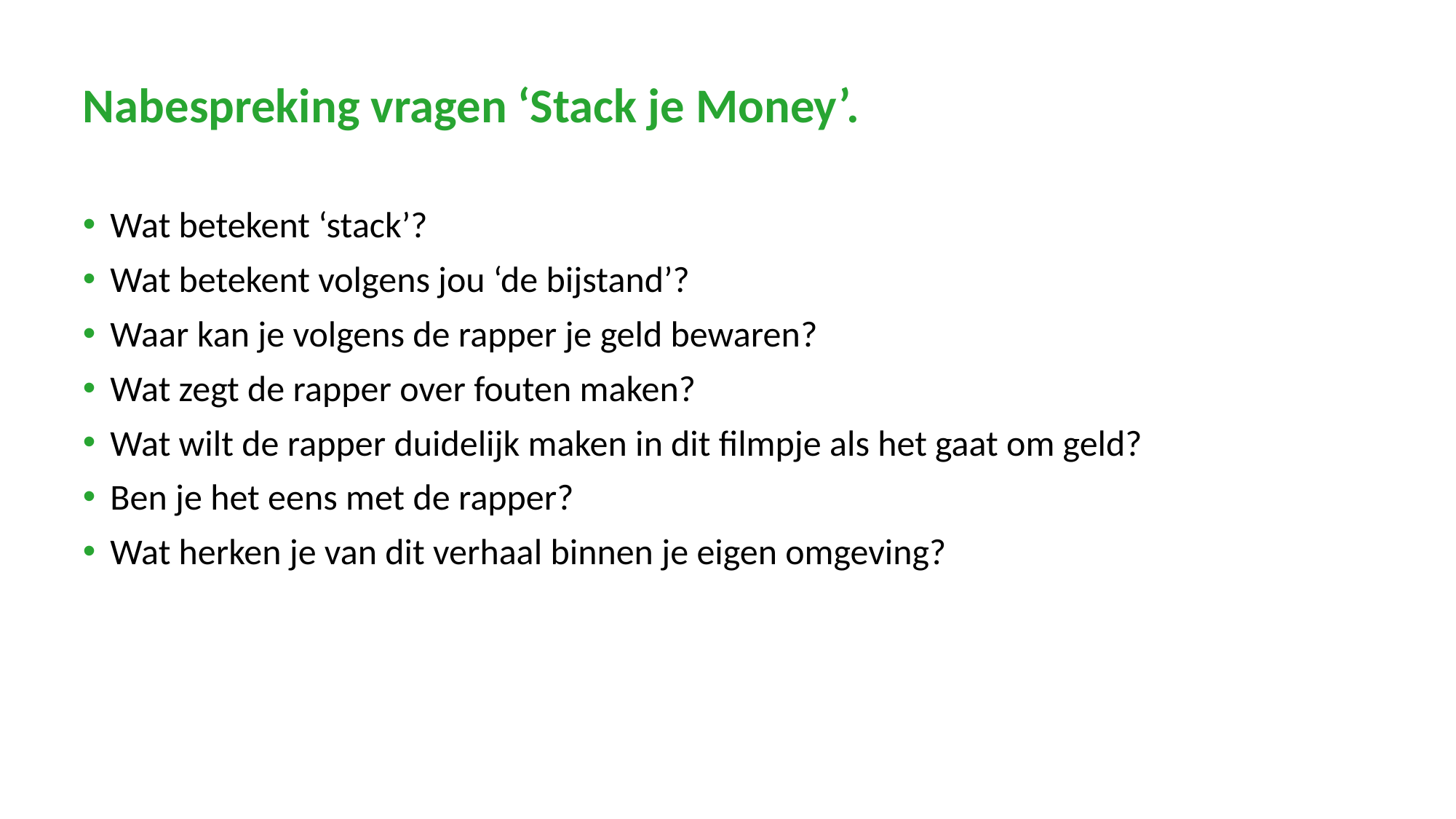

Nabespreking vragen ‘Stack je Money’.

Wat betekent ‘stack’?
Wat betekent volgens jou ‘de bijstand’?
Waar kan je volgens de rapper je geld bewaren?
Wat zegt de rapper over fouten maken?
Wat wilt de rapper duidelijk maken in dit filmpje als het gaat om geld?
Ben je het eens met de rapper?
Wat herken je van dit verhaal binnen je eigen omgeving?